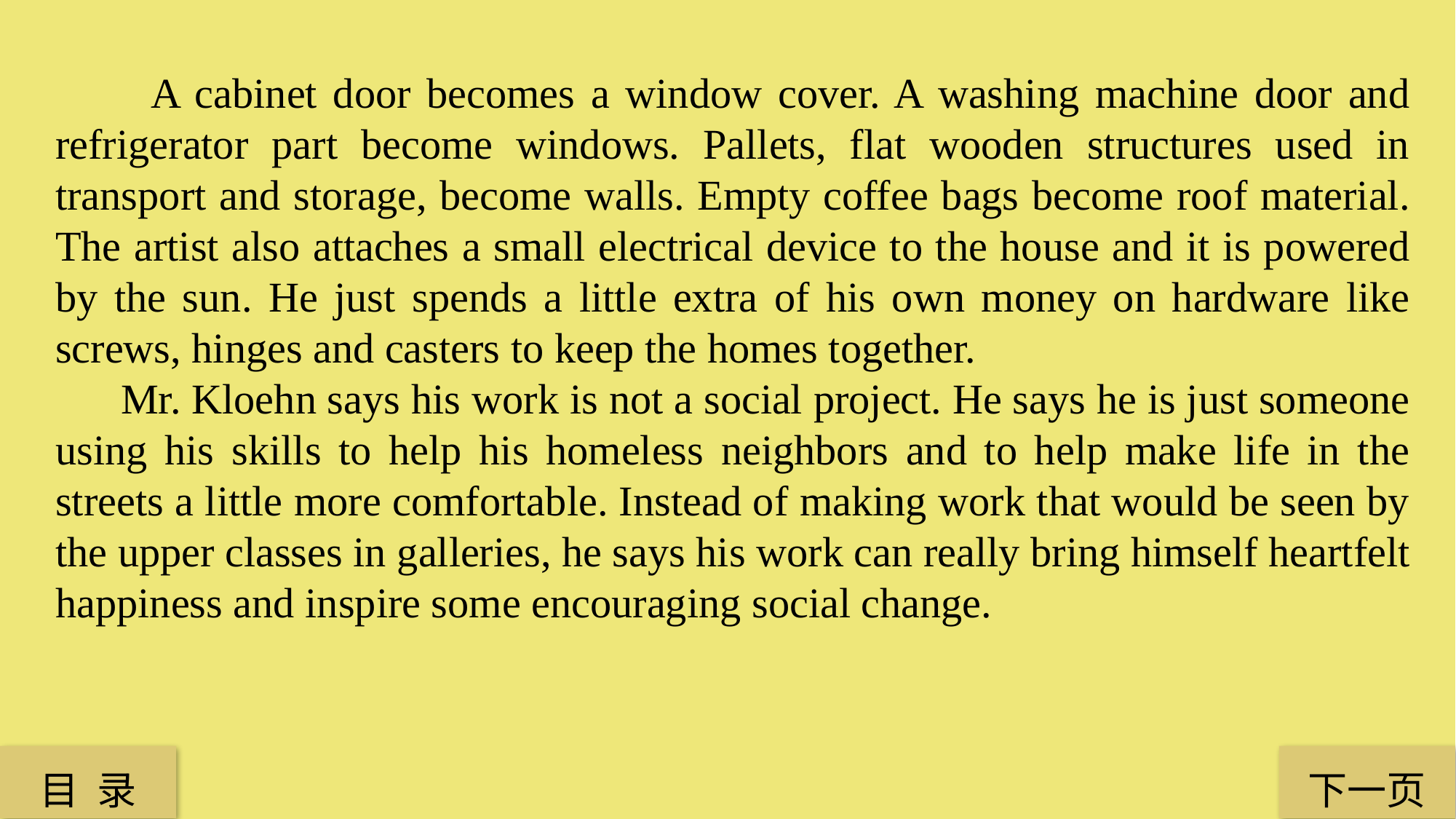

A cabinet door becomes a window cover. A washing machine door and refrigerator part become windows. Pallets, flat wooden structures used in transport and storage, become walls. Empty coffee bags become roof material. The artist also attaches a small electrical device to the house and it is powered by the sun. He just spends a little extra of his own money on hardware like screws, hinges and casters to keep the homes together.
      Mr. Kloehn says his work is not a social project. He says he is just someone using his skills to help his homeless neighbors and to help make life in the streets a little more comfortable. Instead of making work that would be seen by the upper classes in galleries, he says his work can really bring himself heartfelt happiness and inspire some encouraging social change.